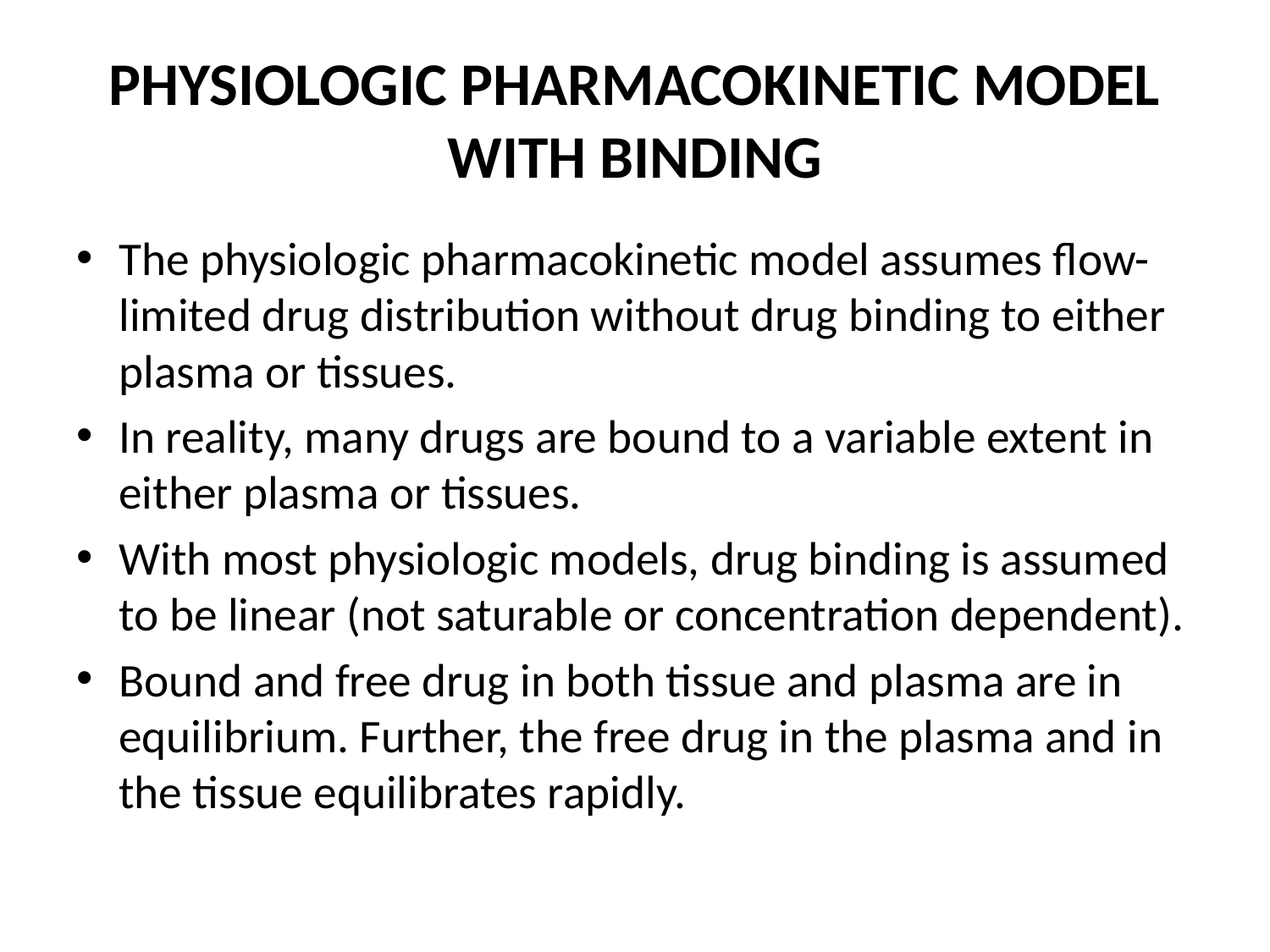

# PHYSIOLOGIC PHARMACOKINETIC MODEL WITH BINDING
The physiologic pharmacokinetic model assumes flow- limited drug distribution without drug binding to either plasma or tissues.
In reality, many drugs are bound to a variable extent in either plasma or tissues.
With most physiologic models, drug binding is assumed to be linear (not saturable or concentration dependent).
Bound and free drug in both tissue and plasma are in equilibrium. Further, the free drug in the plasma and in the tissue equilibrates rapidly.